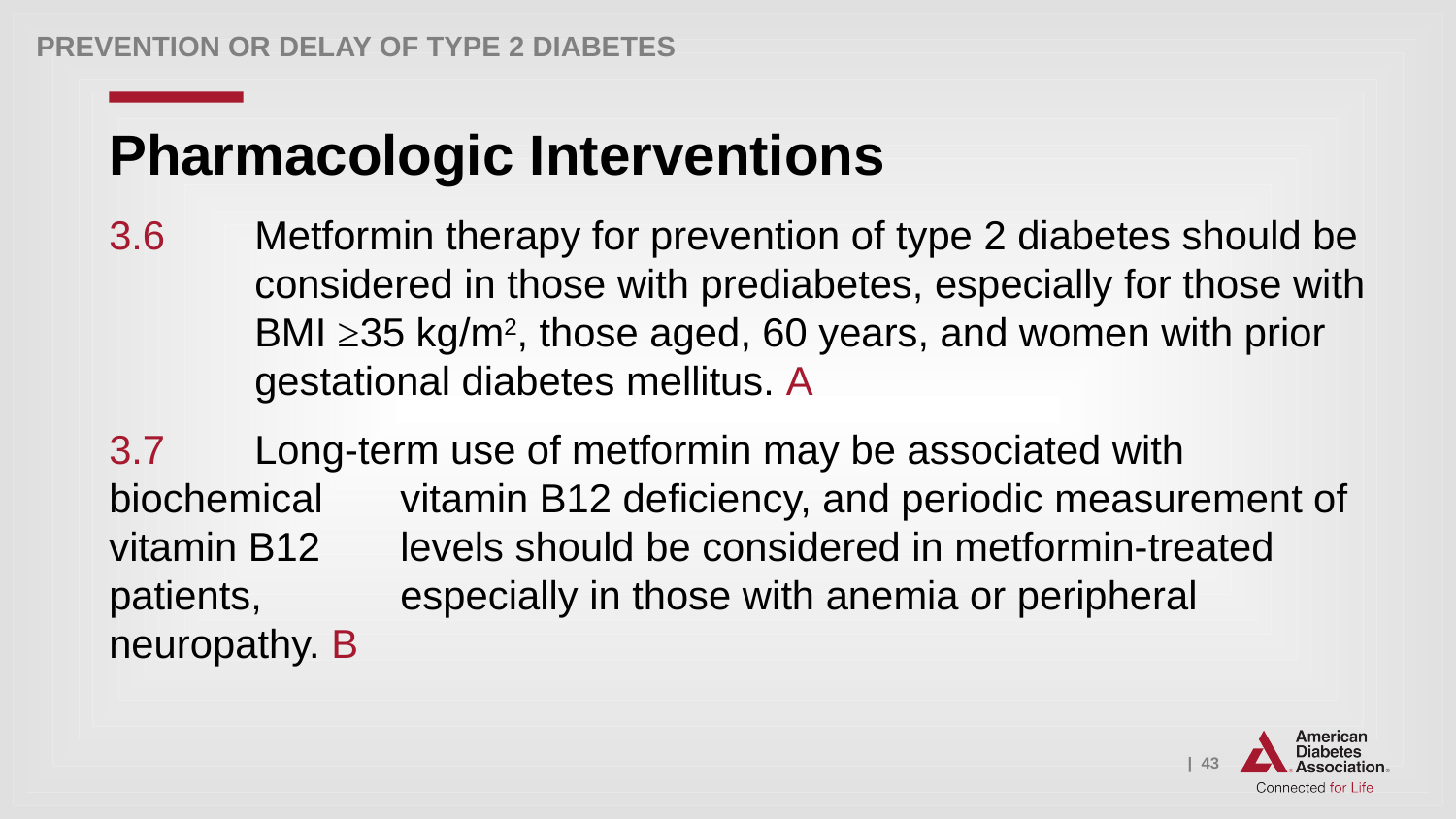

Prevention or Delay of Type 2 Diabetes
# Pharmacologic Interventions
3.6 	Metformin therapy for prevention of type 2 diabetes should be 	considered in those with prediabetes, especially for those with 	BMI ≥35 kg/m2, those aged, 60 years, and women with prior 	gestational diabetes mellitus. A
3.7 	Long-term use of metformin may be associated with biochemical 	vitamin B12 deficiency, and periodic measurement of vitamin B12 	levels should be considered in metformin-treated patients, 	especially in those with anemia or peripheral neuropathy. B